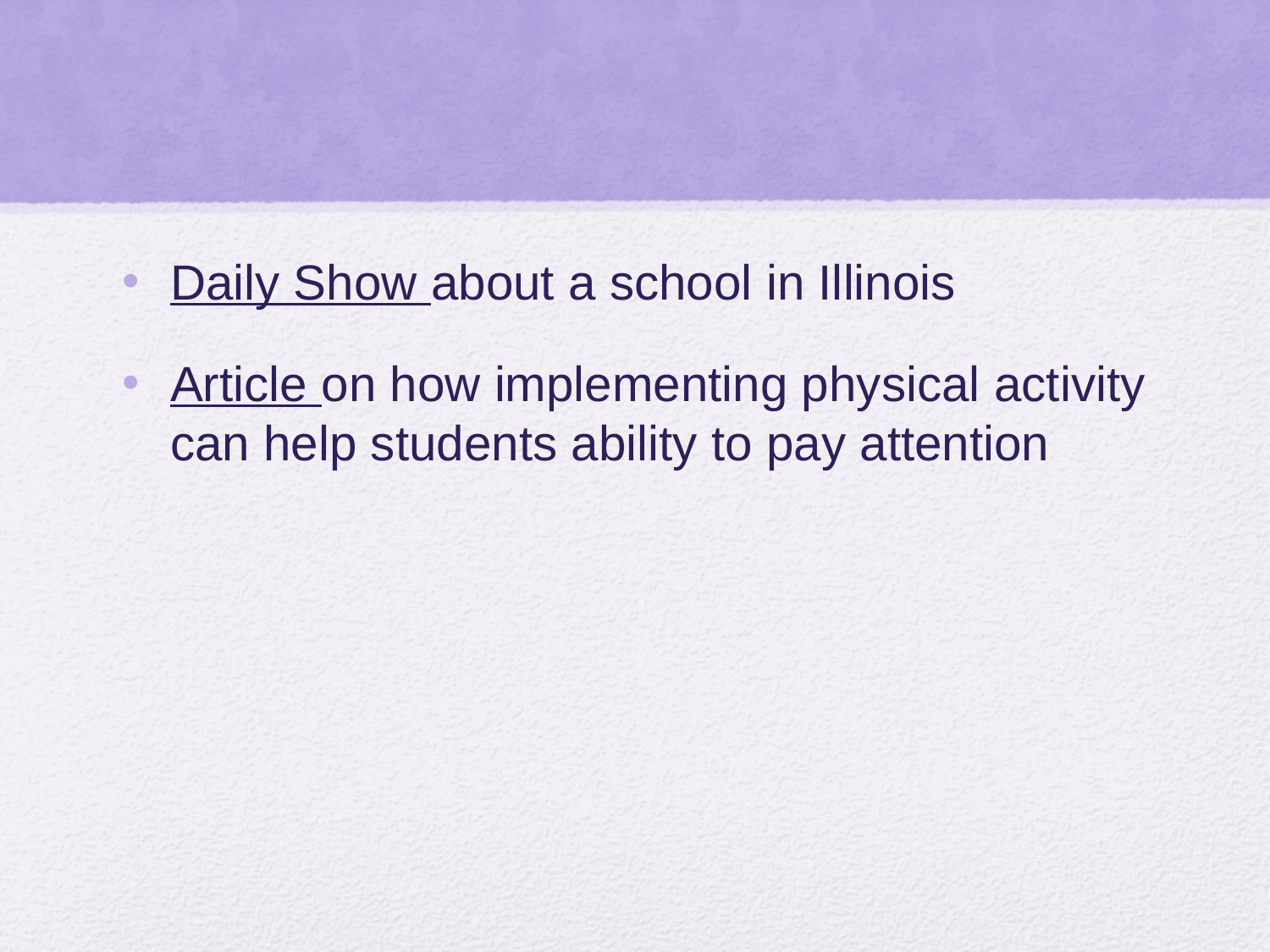

#
Daily Show about a school in Illinois
Article on how implementing physical activity can help students ability to pay attention